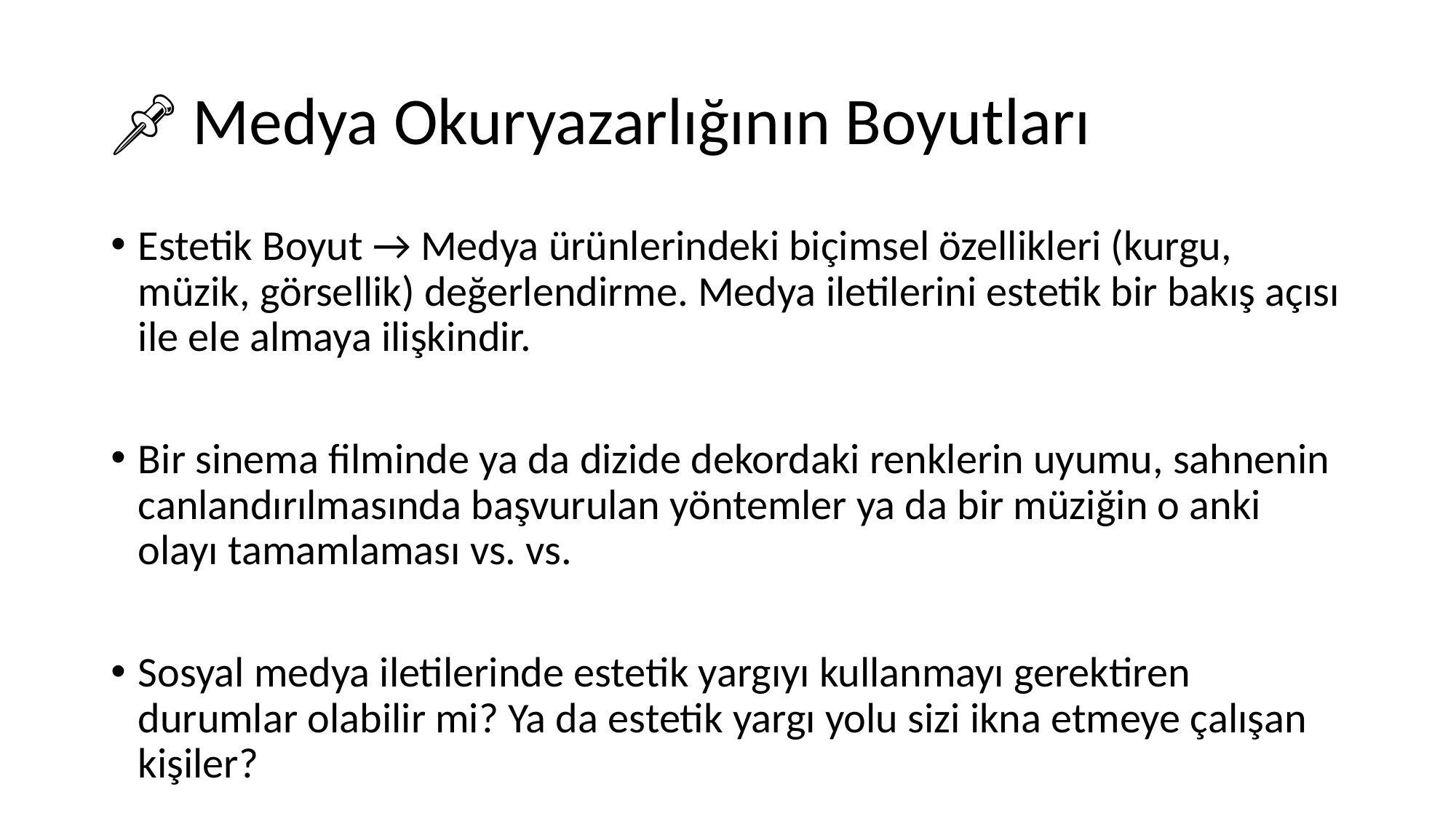

# 📌 Medya Okuryazarlığının Boyutları
Estetik Boyut → Medya ürünlerindeki biçimsel özellikleri (kurgu, müzik, görsellik) değerlendirme. Medya iletilerini estetik bir bakış açısı ile ele almaya ilişkindir.

Bir sinema filminde ya da dizide dekordaki renklerin uyumu, sahnenin canlandırılmasında başvurulan yöntemler ya da bir müziğin o anki olayı tamamlaması vs. vs.

Sosyal medya iletilerinde estetik yargıyı kullanmayı gerektiren durumlar olabilir mi? Ya da estetik yargı yolu sizi ikna etmeye çalışan kişiler?